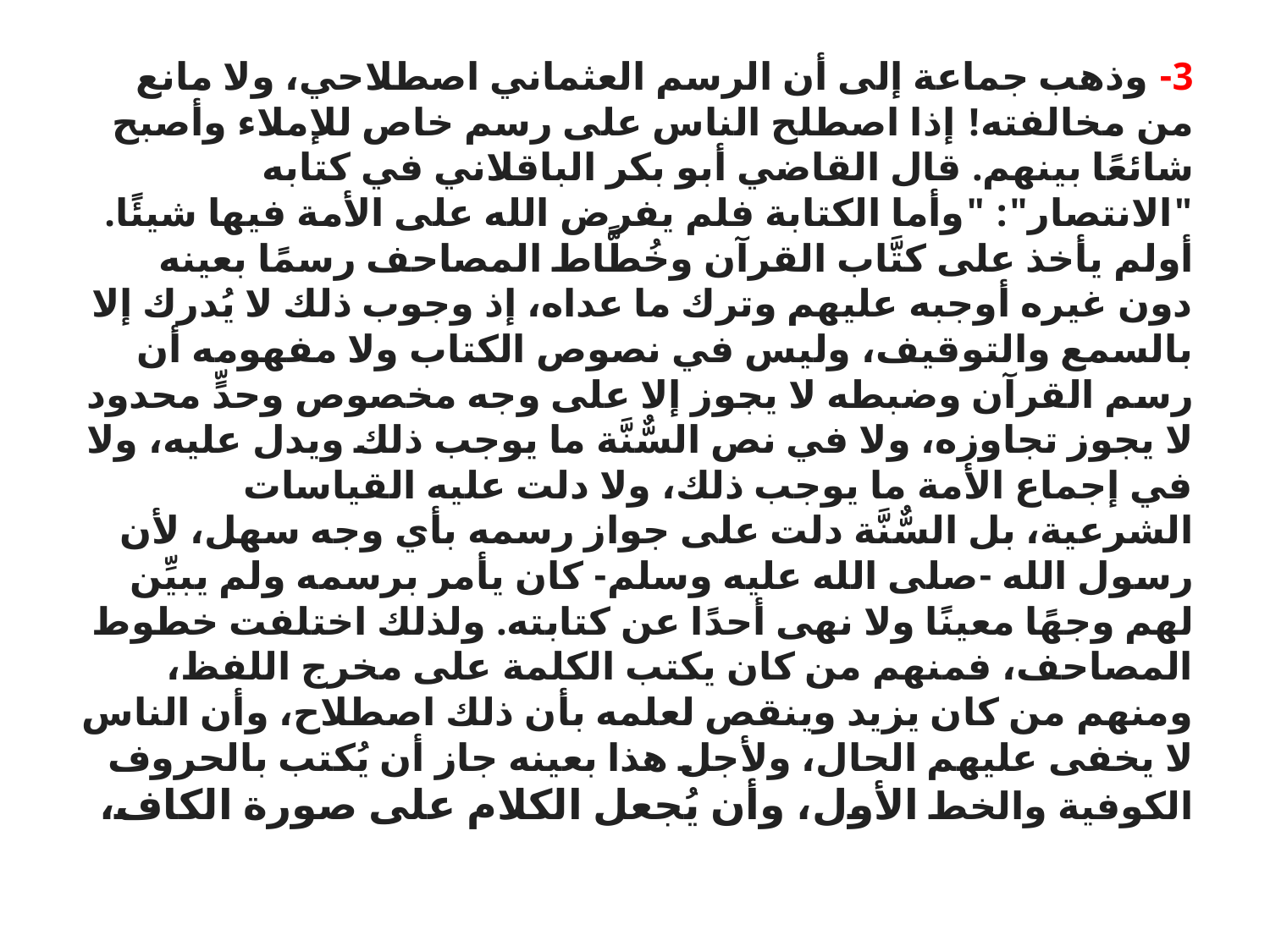

3- وذهب جماعة إلى أن الرسم العثماني اصطلاحي، ولا مانع من مخالفته! إذا اصطلح الناس على رسم خاص للإملاء وأصبح شائعًا بينهم. قال القاضي أبو بكر الباقلاني في كتابه "الانتصار": "وأما الكتابة فلم يفرض الله على الأمة فيها شيئًا. أولم يأخذ على كتَّاب القرآن وخُطَّاط المصاحف رسمًا بعينه دون غيره أوجبه عليهم وترك ما عداه، إذ وجوب ذلك لا يُدرك إلا بالسمع والتوقيف، وليس في نصوص الكتاب ولا مفهومه أن رسم القرآن وضبطه لا يجوز إلا على وجه مخصوص وحدٍّ محدود لا يجوز تجاوزه، ولا في نص السٌّنَّة ما يوجب ذلك ويدل عليه، ولا في إجماع الأمة ما يوجب ذلك، ولا دلت عليه القياسات الشرعية، بل السٌّنَّة دلت على جواز رسمه بأي وجه سهل، لأن رسول الله -صلى الله عليه وسلم- كان يأمر برسمه ولم يبيِّن لهم وجهًا معينًا ولا نهى أحدًا عن كتابته. ولذلك اختلفت خطوط المصاحف، فمنهم من كان يكتب الكلمة على مخرج اللفظ، ومنهم من كان يزيد وينقص لعلمه بأن ذلك اصطلاح، وأن الناس لا يخفى عليهم الحال، ولأجل هذا بعينه جاز أن يُكتب بالحروف الكوفية والخط الأول، وأن يُجعل الكلام على صورة الكاف،